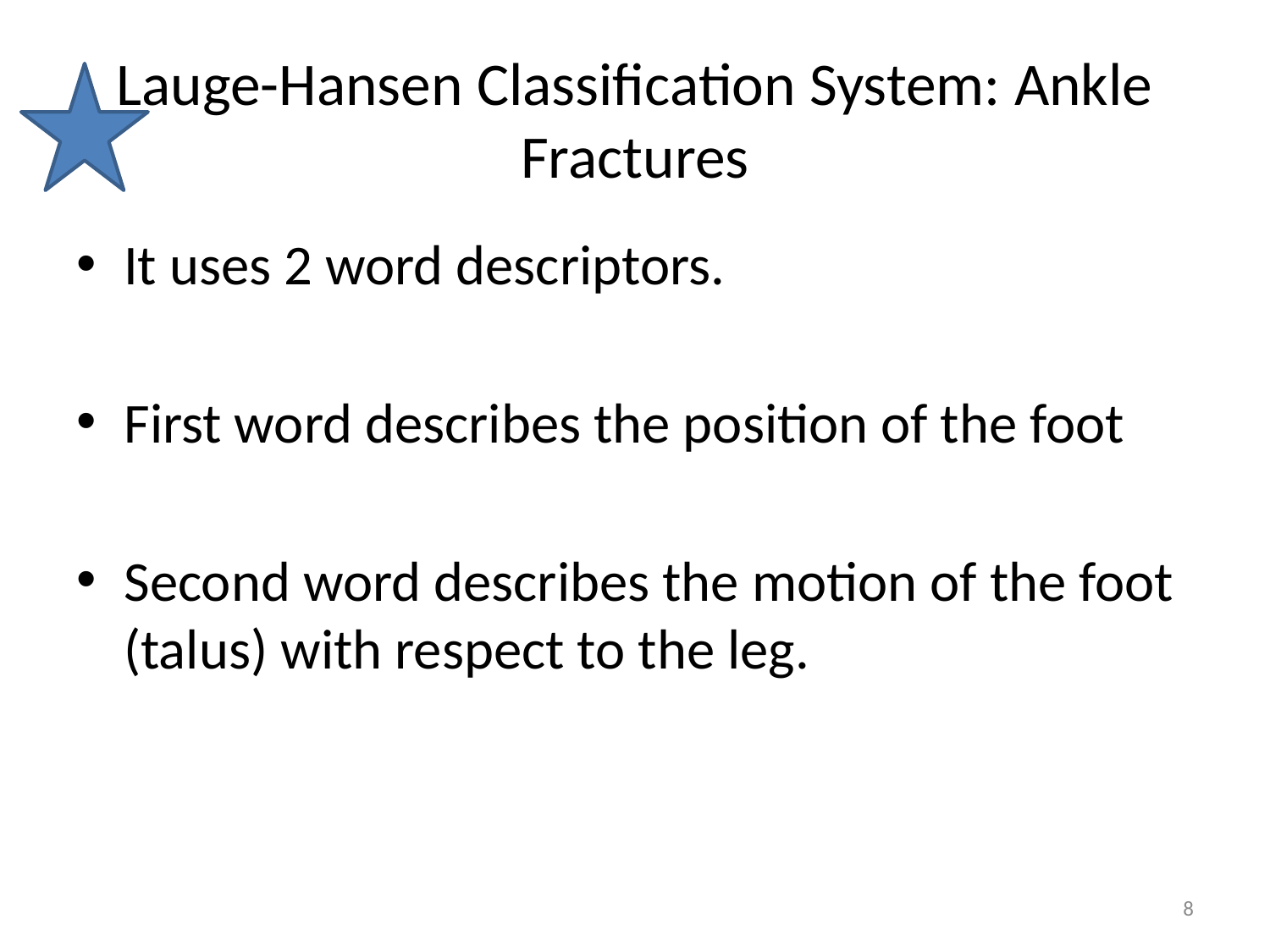

# Lauge-Hansen Classification System: Ankle Fractures

It uses 2 word descriptors.

First word describes the position of the foot

Second word describes the motion of the foot (talus) with respect to the leg.

8